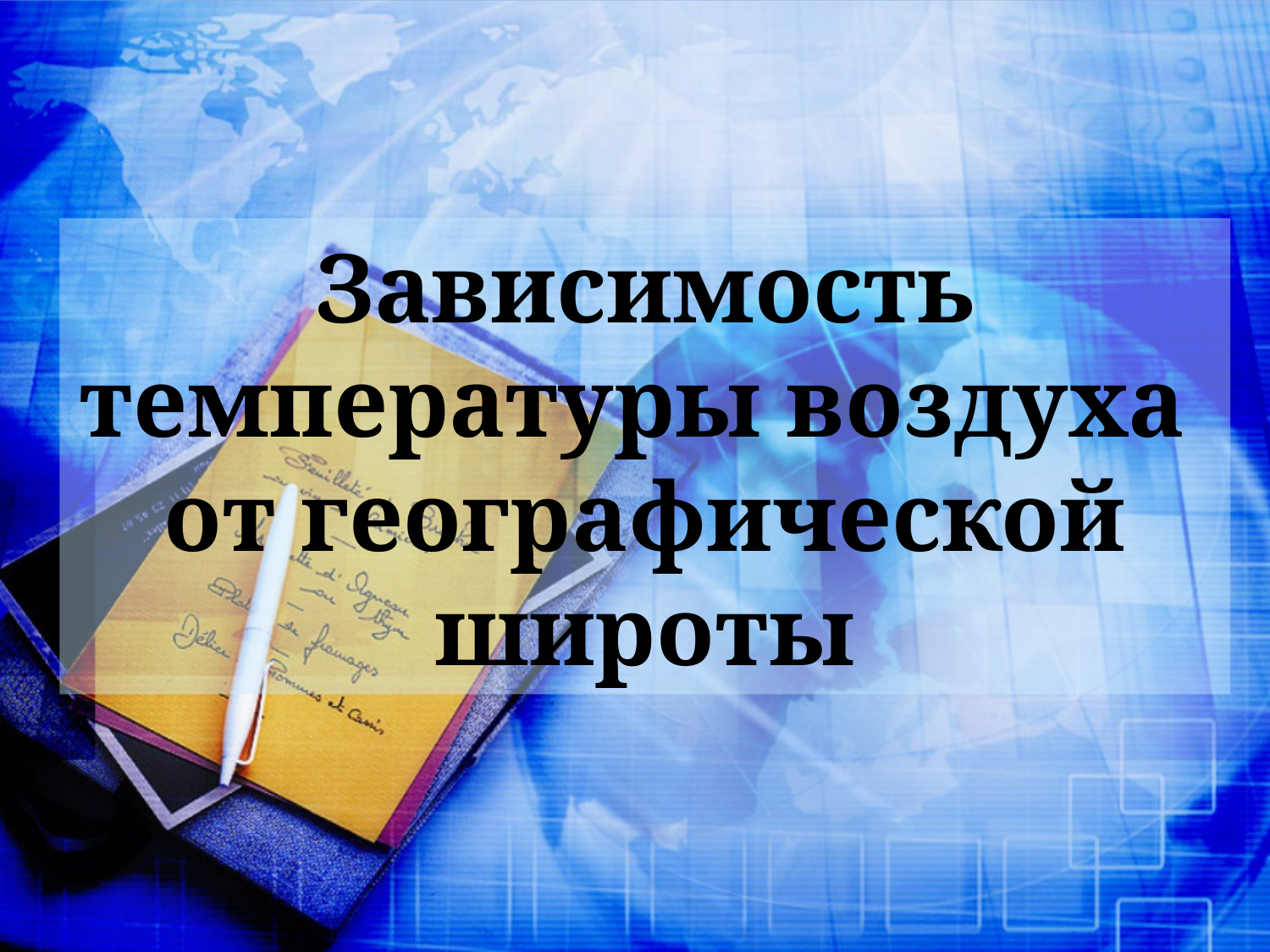

# Зависимость температуры воздуха от географической широты